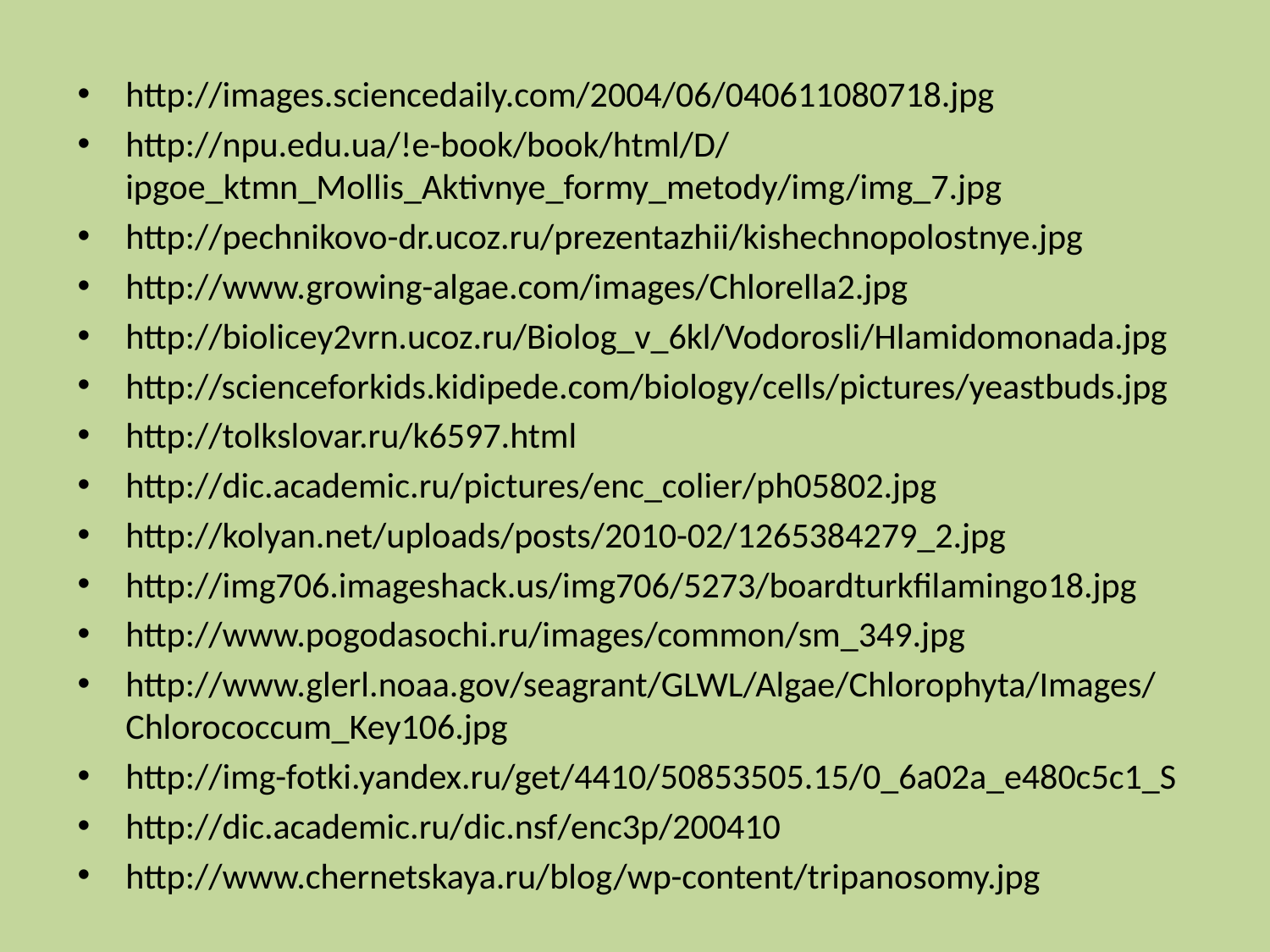

http://images.sciencedaily.com/2004/06/040611080718.jpg
http://npu.edu.ua/!e-book/book/html/D/ipgoe_ktmn_Mollis_Aktivnye_formy_metody/img/img_7.jpg
http://pechnikovo-dr.ucoz.ru/prezentazhii/kishechnopolostnye.jpg
http://www.growing-algae.com/images/Chlorella2.jpg
http://biolicey2vrn.ucoz.ru/Biolog_v_6kl/Vodorosli/Hlamidomonada.jpg
http://scienceforkids.kidipede.com/biology/cells/pictures/yeastbuds.jpg
http://tolkslovar.ru/k6597.html
http://dic.academic.ru/pictures/enc_colier/ph05802.jpg
http://kolyan.net/uploads/posts/2010-02/1265384279_2.jpg
http://img706.imageshack.us/img706/5273/boardturkfilamingo18.jpg
http://www.pogodasochi.ru/images/common/sm_349.jpg
http://www.glerl.noaa.gov/seagrant/GLWL/Algae/Chlorophyta/Images/Chlorococcum_Key106.jpg
http://img-fotki.yandex.ru/get/4410/50853505.15/0_6a02a_e480c5c1_S
http://dic.academic.ru/dic.nsf/enc3p/200410
http://www.chernetskaya.ru/blog/wp-content/tripanosomy.jpg